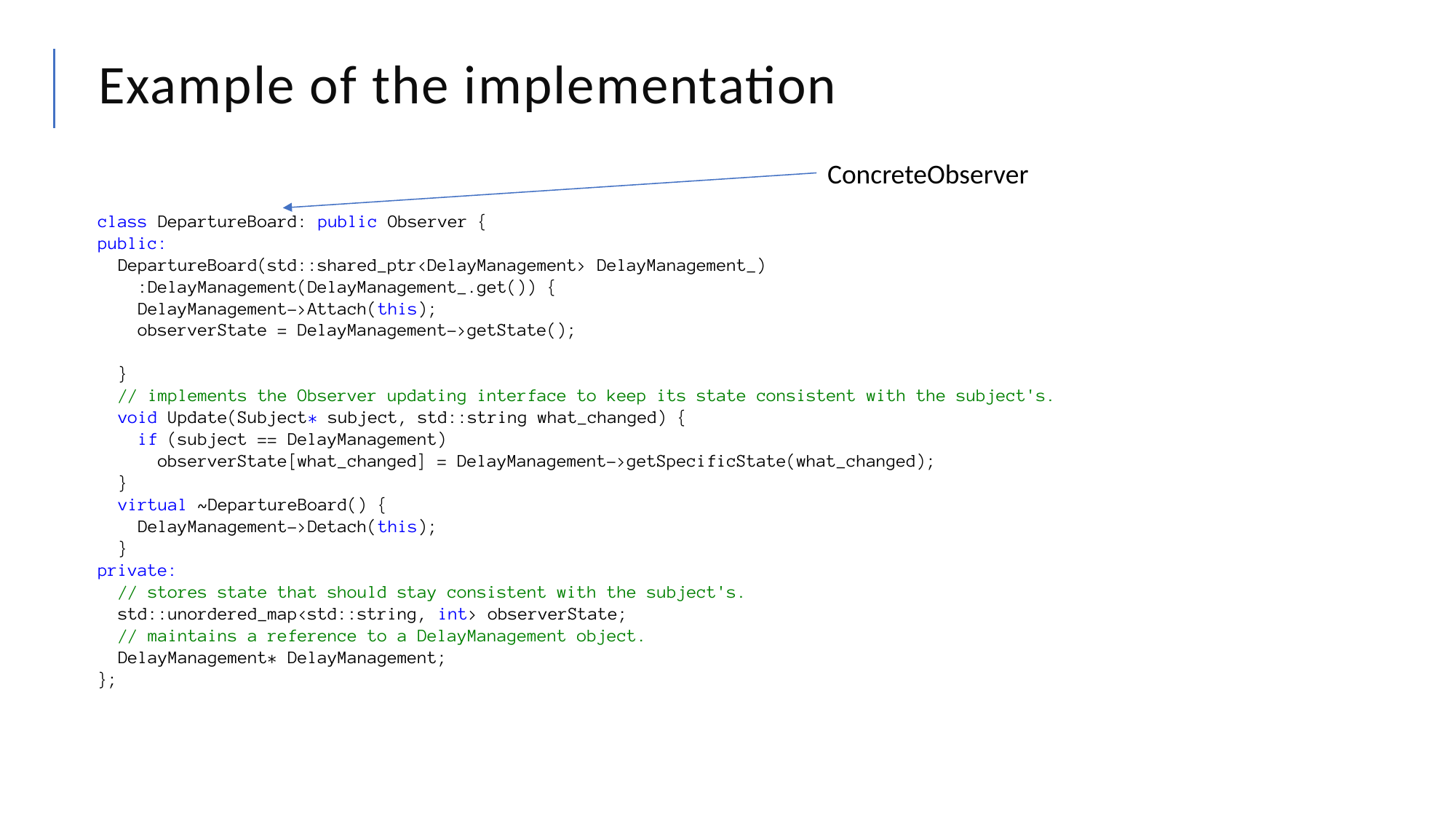

# Example of the implementation
ConcreteObserver
class DepartureBoard: public Observer {
public:
  DepartureBoard(std::shared_ptr<DelayManagement> DelayManagement_)
    :DelayManagement(DelayManagement_.get()) {
    DelayManagement->Attach(this);
    observerState = DelayManagement->getState();
  }
  // implements the Observer updating interface to keep its state consistent with the subject's.
  void Update(Subject* subject, std::string what_changed) {
    if (subject == DelayManagement)
      observerState[what_changed] = DelayManagement->getSpecificState(what_changed);
  }
  virtual ~DepartureBoard() {
    DelayManagement->Detach(this);
  }
private:
  // stores state that should stay consistent with the subject's.
  std::unordered_map<std::string, int> observerState;
  // maintains a reference to a DelayManagement object.
  DelayManagement* DelayManagement;
};